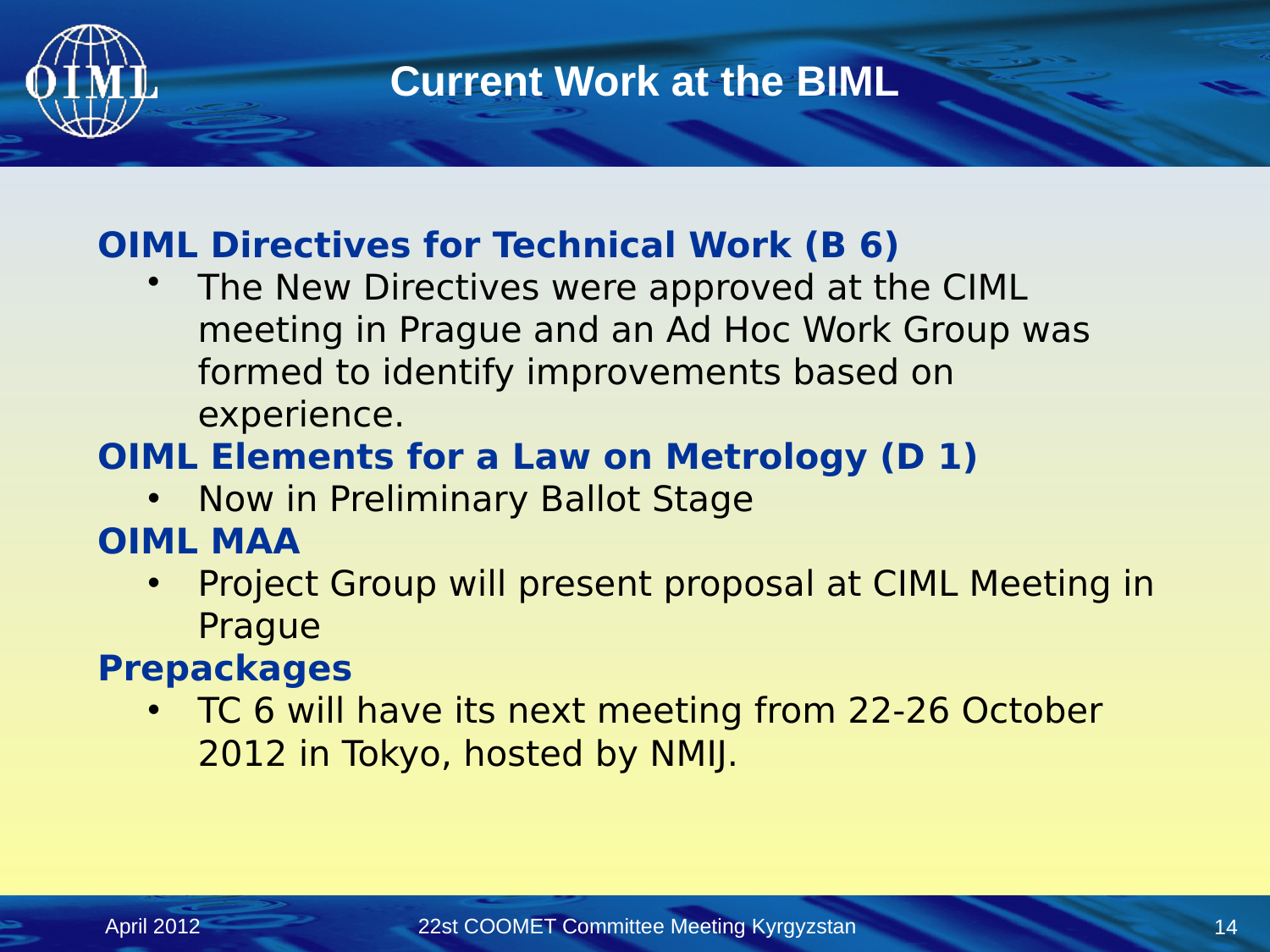

# Current Work at the BIML
OIML Directives for Technical Work (B 6)
The New Directives were approved at the CIML meeting in Prague and an Ad Hoc Work Group was formed to identify improvements based on experience.
OIML Elements for a Law on Metrology (D 1)
Now in Preliminary Ballot Stage
OIML MAA
Project Group will present proposal at CIML Meeting in Prague
Prepackages
TC 6 will have its next meeting from 22-26 October 2012 in Tokyo, hosted by NMIJ.

 April 2012
22st COOMET Committee Meeting Kyrgyzstan
14